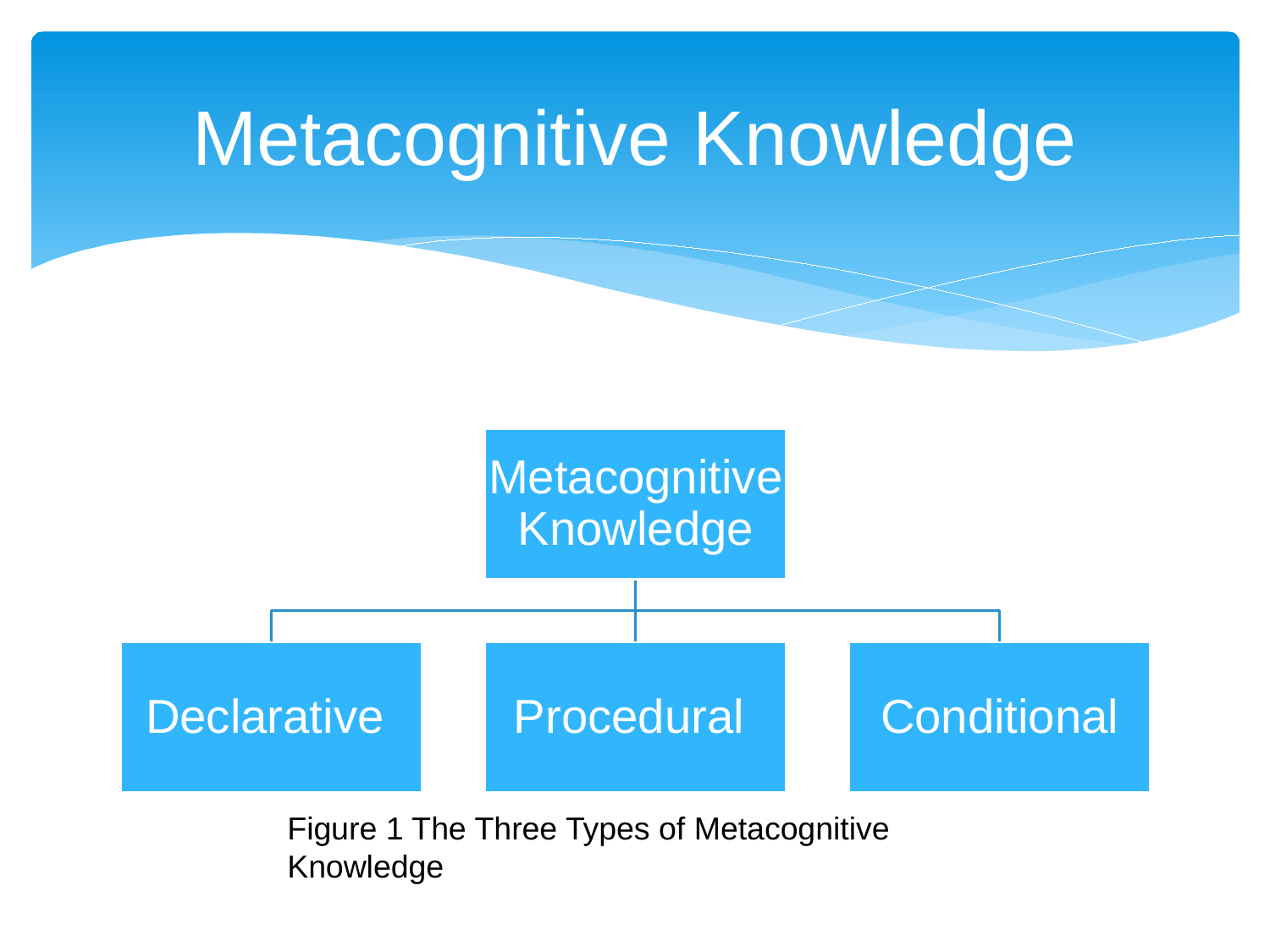

# Metacognitive Knowledge
Metacognitive Knowledge
Declarative
Procedural
Conditional
Figure 1 The Three Types of Metacognitive Knowledge